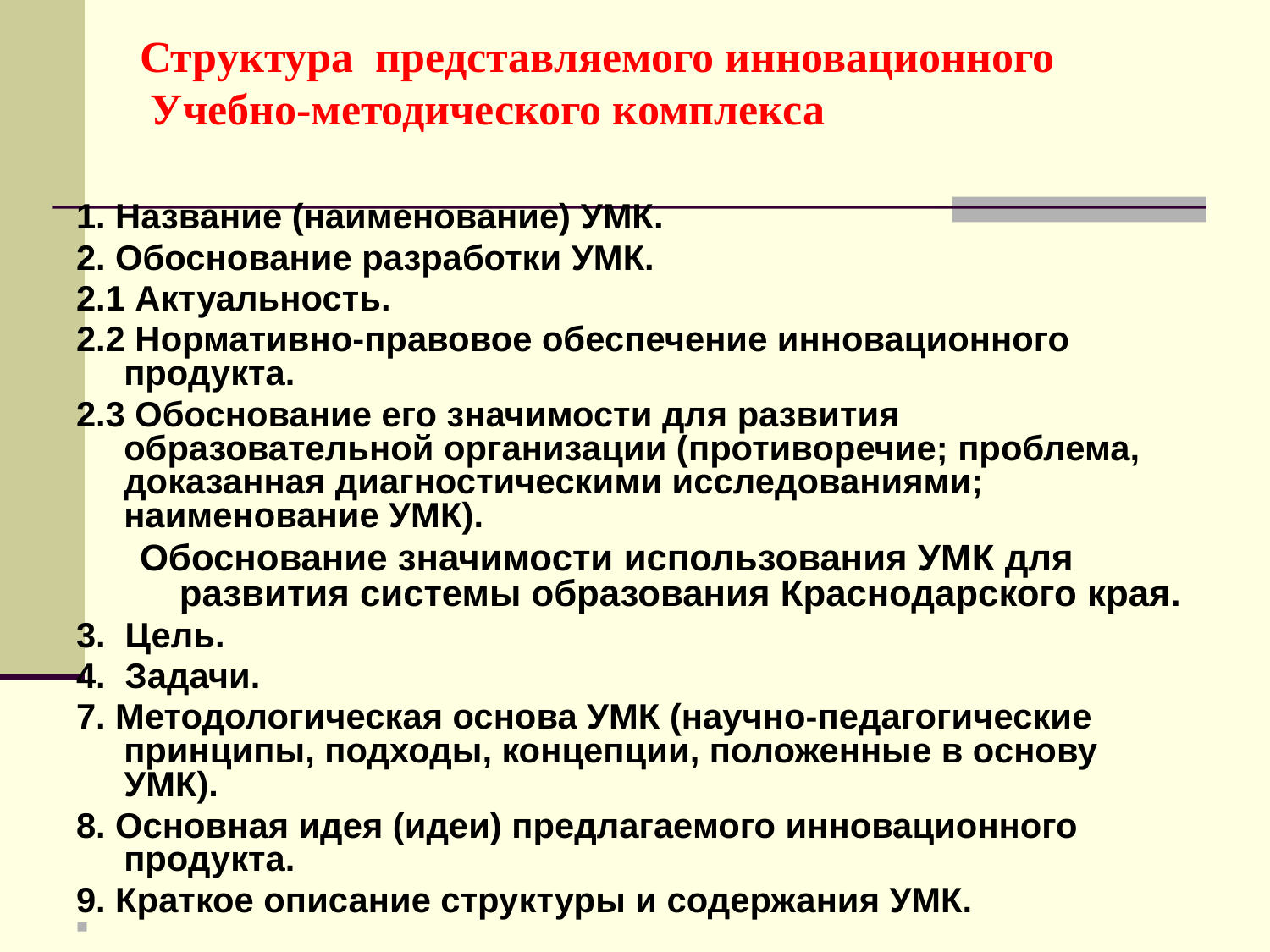

Структура  представляемого инновационного
 Учебно-методического комплекса

1. Название (наименование) УМК.
2. Обоснование разработки УМК.
2.1 Актуальность.
2.2 Нормативно-правовое обеспечение инновационного продукта.
2.3 Обоснование его значимости для развития образовательной организации (противоречие; проблема, доказанная диагностическими исследованиями; наименование УМК).
Обоснование значимости использования УМК для развития системы образования Краснодарского края.
3.  Цель.
4.  Задачи.
7. Методологическая основа УМК (научно-педагогические принципы, подходы, концепции, положенные в основу УМК).
8. Основная идея (идеи) предлагаемого инновационного продукта.
9. Краткое описание структуры и содержания УМК.